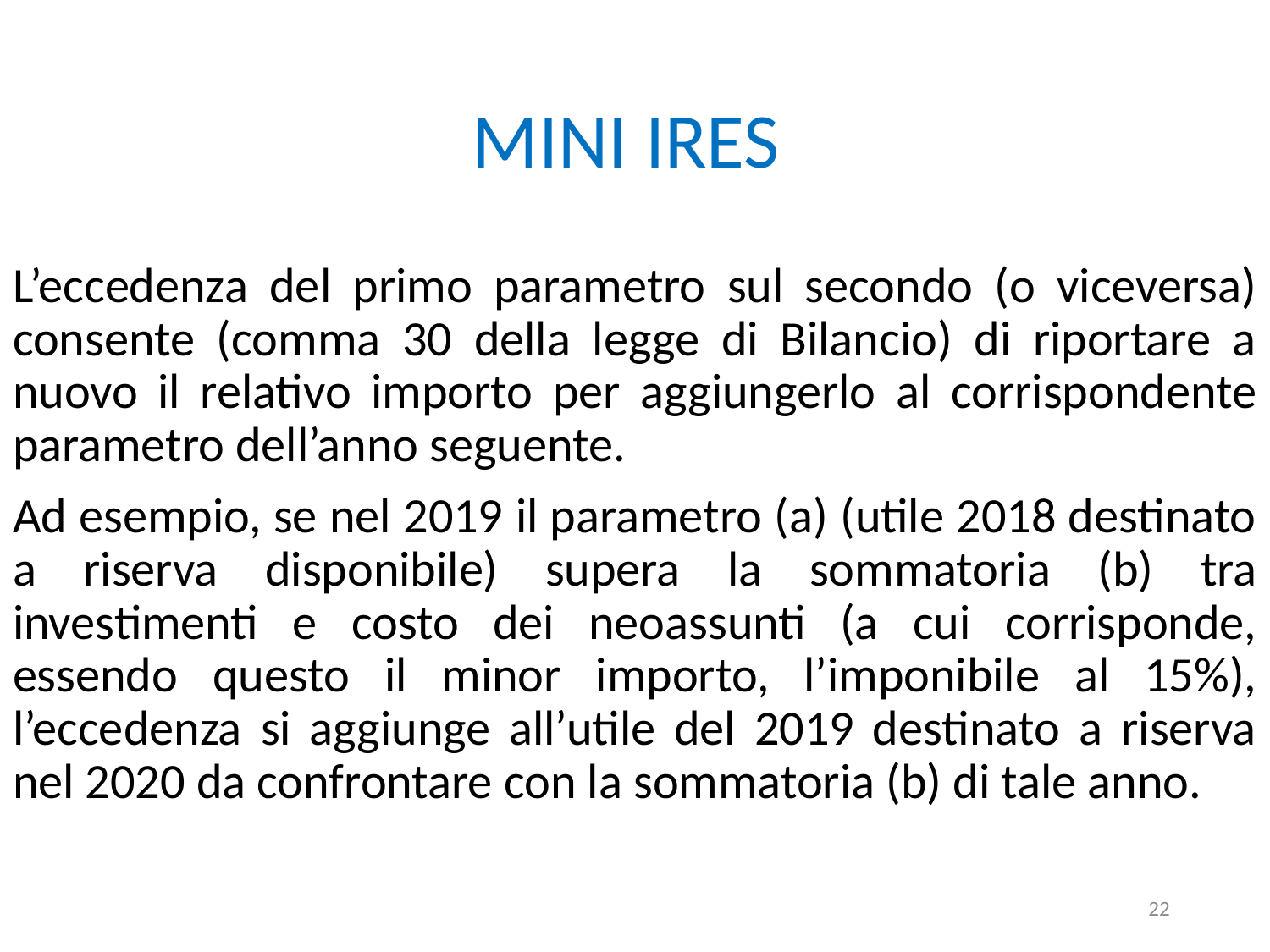

# MINI IRES
L’eccedenza del primo parametro sul secondo (o viceversa) consente (comma 30 della legge di Bilancio) di riportare a nuovo il relativo importo per aggiungerlo al corrispondente parametro dell’anno seguente.
Ad esempio, se nel 2019 il parametro (a) (utile 2018 destinato a riserva disponibile) supera la sommatoria (b) tra investimenti e costo dei neoassunti (a cui corrisponde, essendo questo il minor importo, l’imponibile al 15%), l’eccedenza si aggiunge all’utile del 2019 destinato a riserva nel 2020 da confrontare con la sommatoria (b) di tale anno.

22